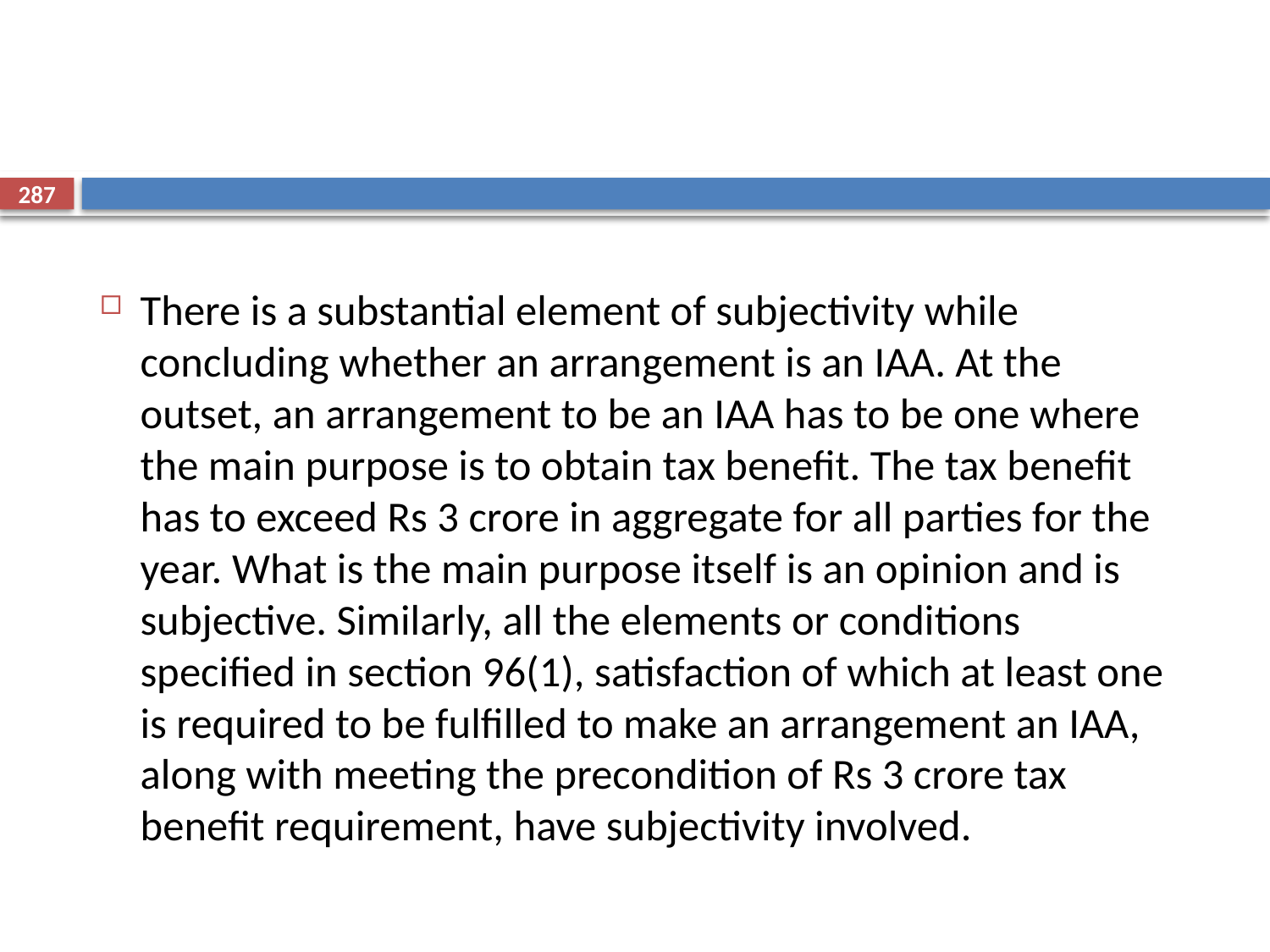

287
# There is a substantial element of subjectivity while concluding whether an arrangement is an IAA. At the outset, an arrangement to be an IAA has to be one where the main purpose is to obtain tax benefit. The tax benefit has to exceed Rs 3 crore in aggregate for all parties for the year. What is the main purpose itself is an opinion and is subjective. Similarly, all the elements or conditions specified in section 96(1), satisfaction of which at least one is required to be fulfilled to make an arrangement an IAA, along with meeting the precondition of Rs 3 crore tax benefit requirement, have subjectivity involved.